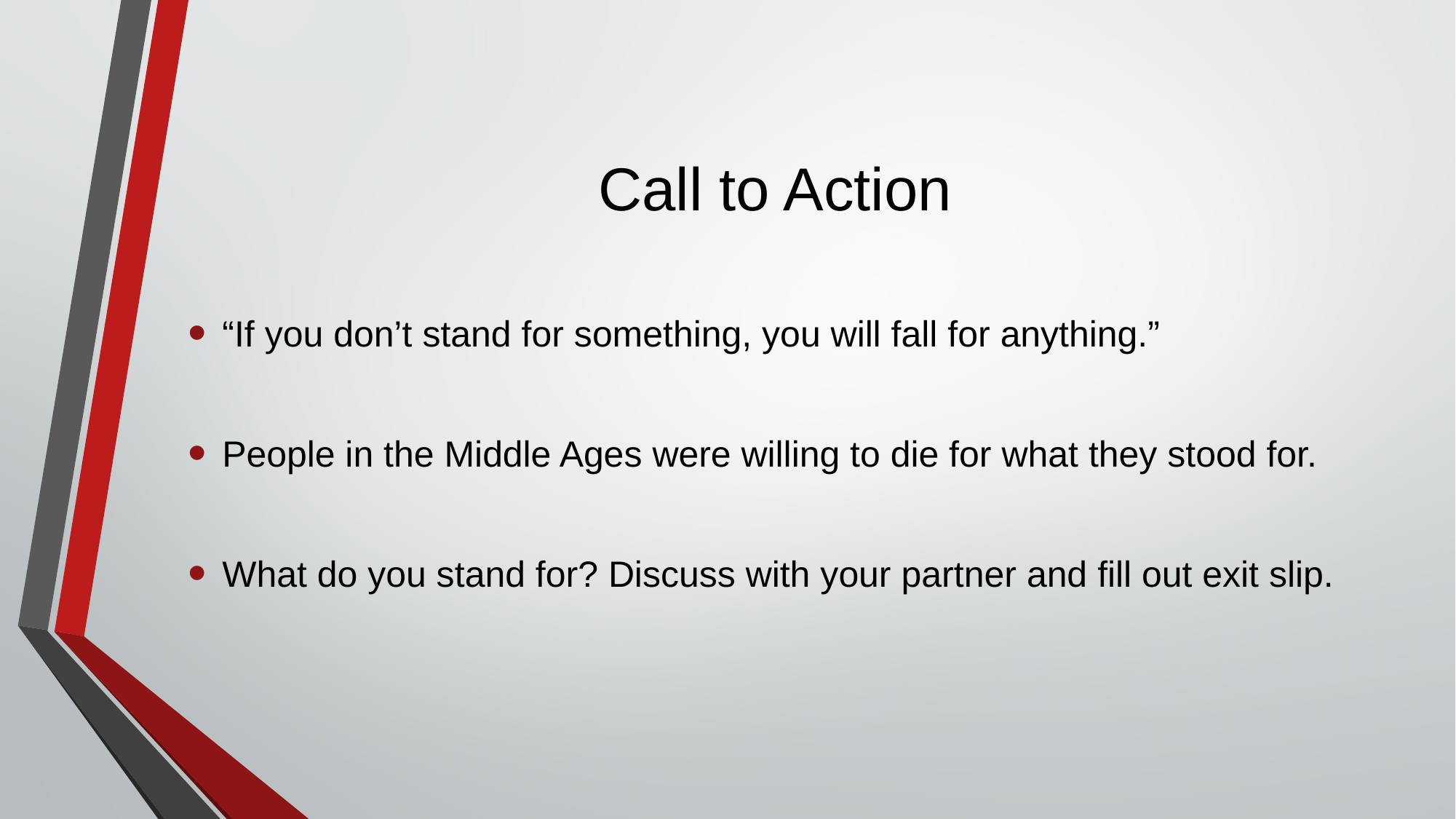

# Call to Action
“If you don’t stand for something, you will fall for anything.”

People in the Middle Ages were willing to die for what they stood for.

What do you stand for? Discuss with your partner and fill out exit slip.